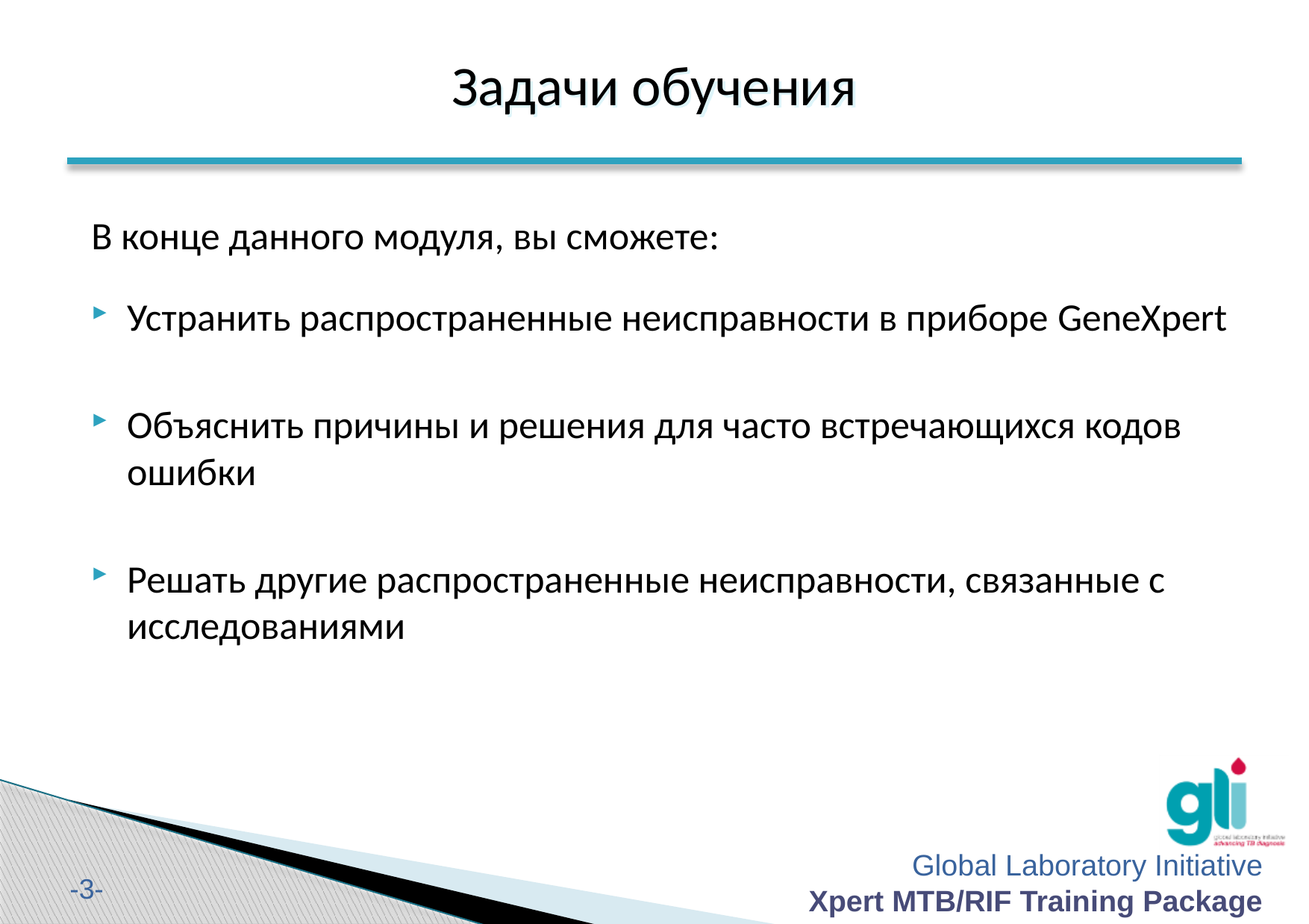

Задачи обучения
#
В конце данного модуля, вы сможете:
Устранить распространенные неисправности в приборе GeneXpert

Объяснить причины и решения для часто встречающихся кодов ошибки

Решать другие распространенные неисправности, связанные с исследованиями